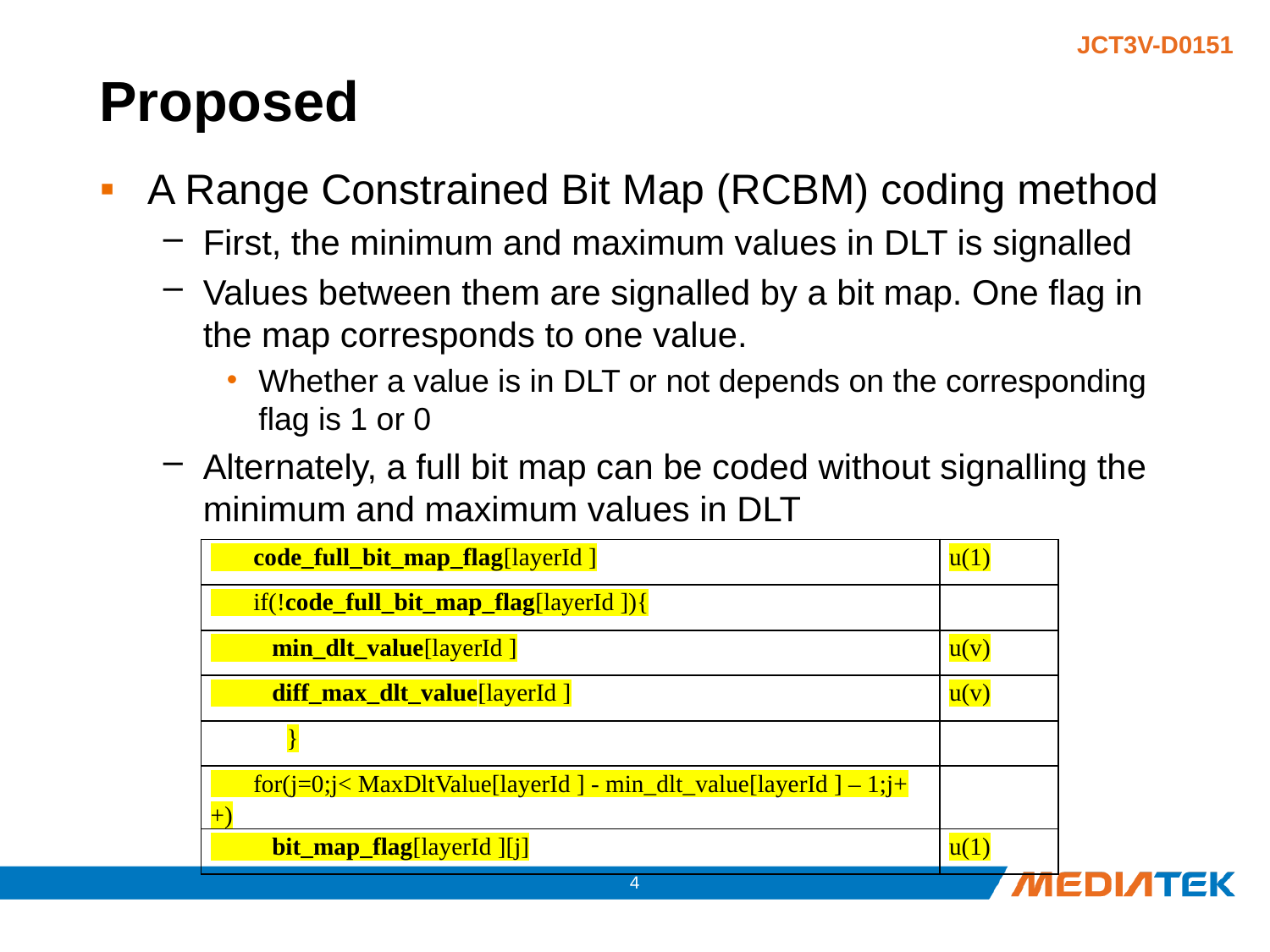

# Proposed
A Range Constrained Bit Map (RCBM) coding method
First, the minimum and maximum values in DLT is signalled
Values between them are signalled by a bit map. One flag in the map corresponds to one value.
Whether a value is in DLT or not depends on the corresponding flag is 1 or 0
Alternately, a full bit map can be coded without signalling the minimum and maximum values in DLT

| code\_full\_bit\_map\_flag[layerId ] | u(1) |
| --- | --- |
| if(!code\_full\_bit\_map\_flag[layerId ]){ |  |
| min\_dlt\_value[layerId ] | u(v) |
| diff\_max\_dlt\_value[layerId ] | u(v) |
| } |  |
| for(j=0;j< MaxDltValue[layerId ] - min\_dlt\_value[layerId ] – 1;j++) |  |
| bit\_map\_flag[layerId ][j] | u(1) |
4